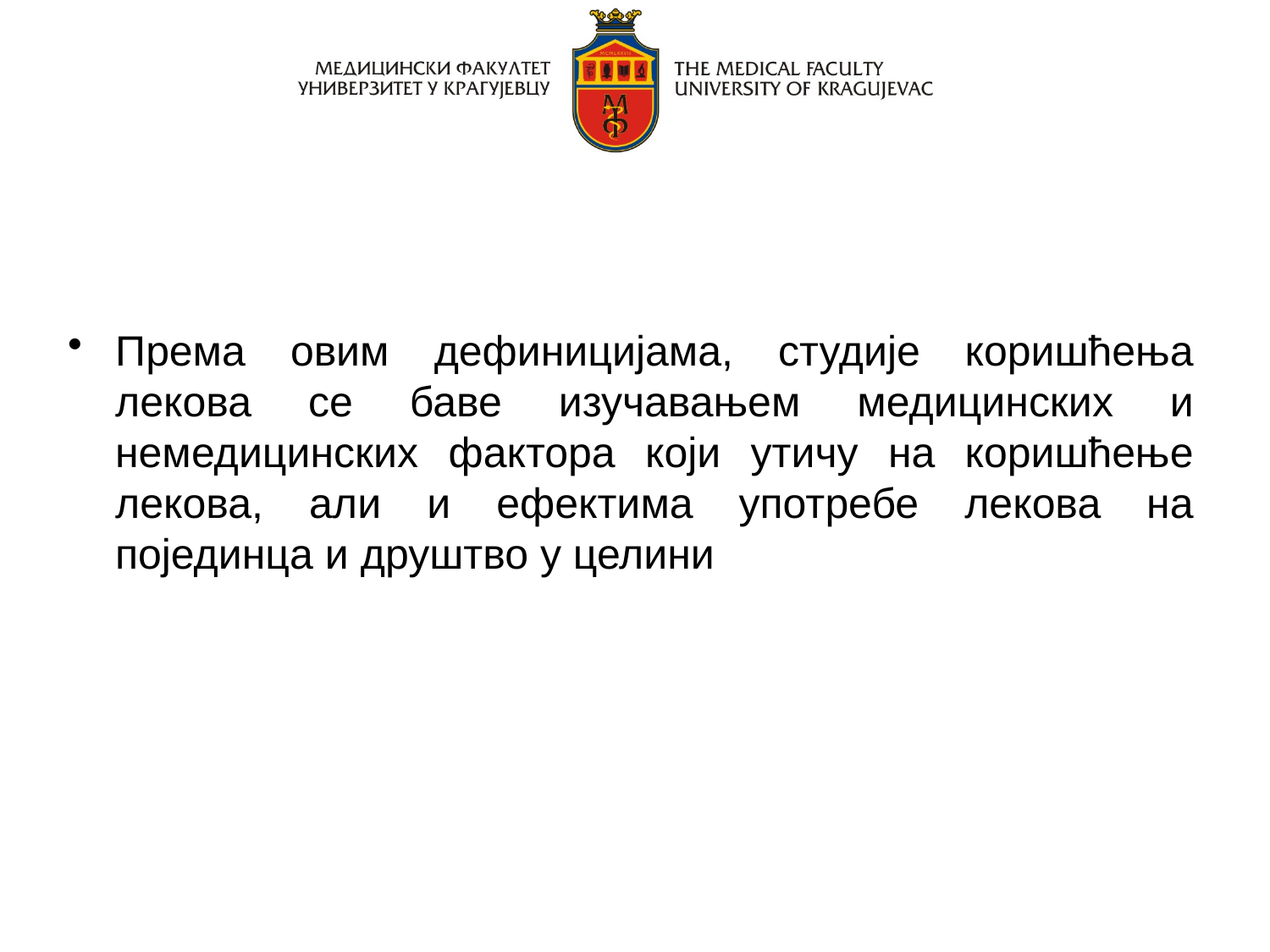

#
Према овим дефиницијама, студије коришћења лекова се баве изучавањем медицинских и немедицинских фактора који утичу на коришћење лекова, али и ефектима употребе лекова на појединца и друштво у целини